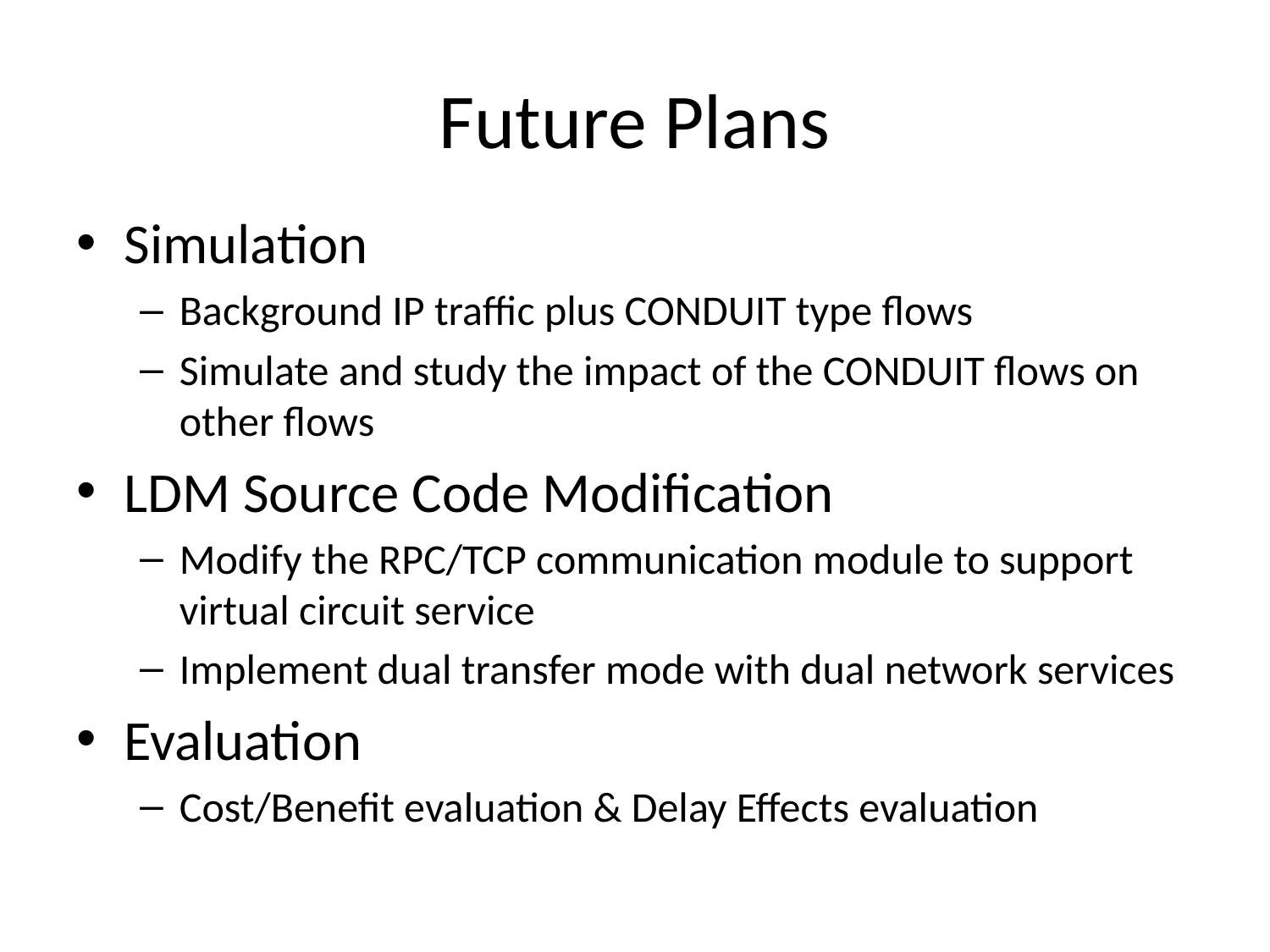

# Future Plans
Simulation
Background IP traffic plus CONDUIT type flows
Simulate and study the impact of the CONDUIT flows on other flows
LDM Source Code Modification
Modify the RPC/TCP communication module to support virtual circuit service
Implement dual transfer mode with dual network services
Evaluation
Cost/Benefit evaluation & Delay Effects evaluation